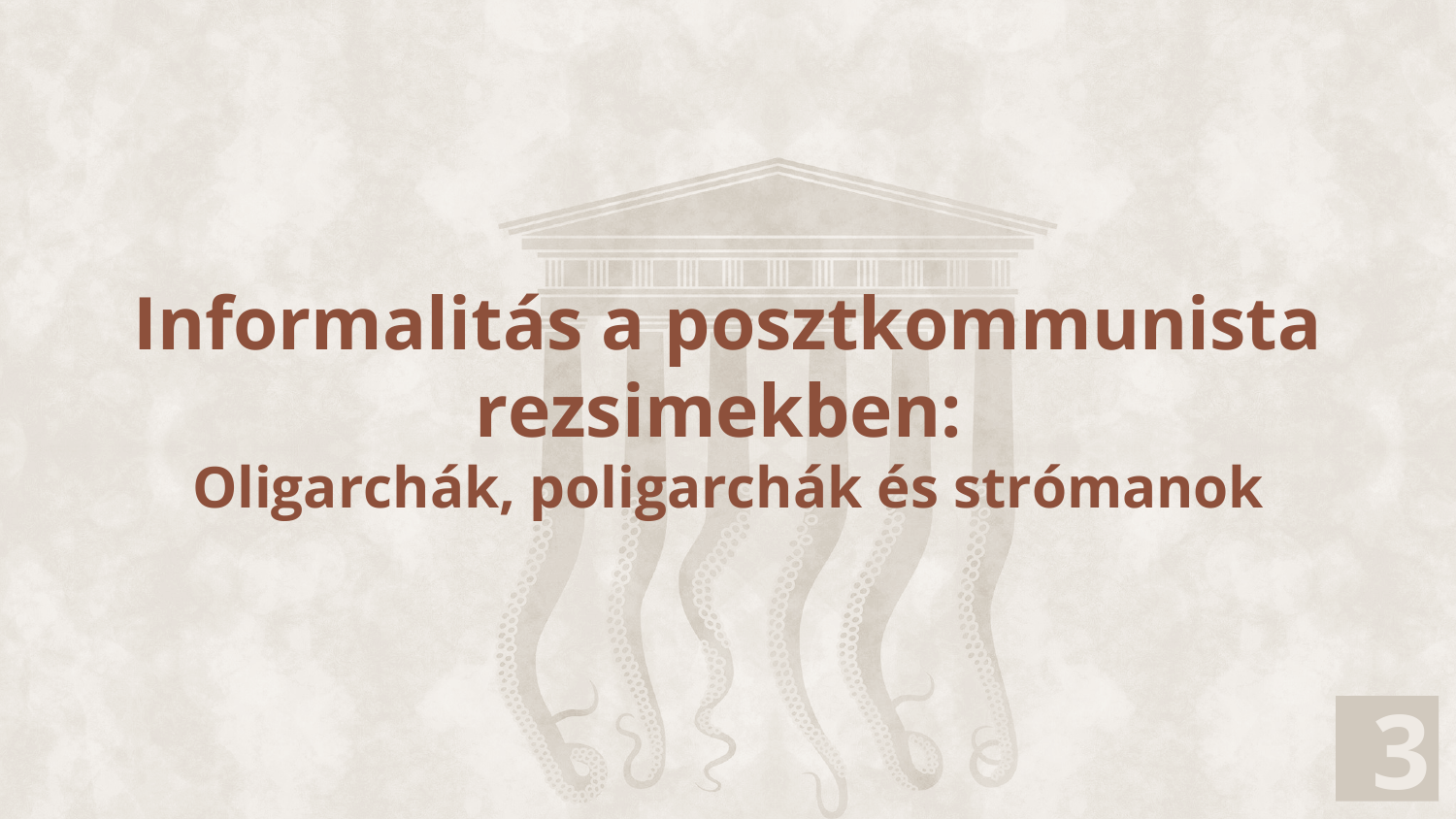

Informalitás a posztkommunista rezsimekben:
Oligarchák, poligarchák és strómanok
3